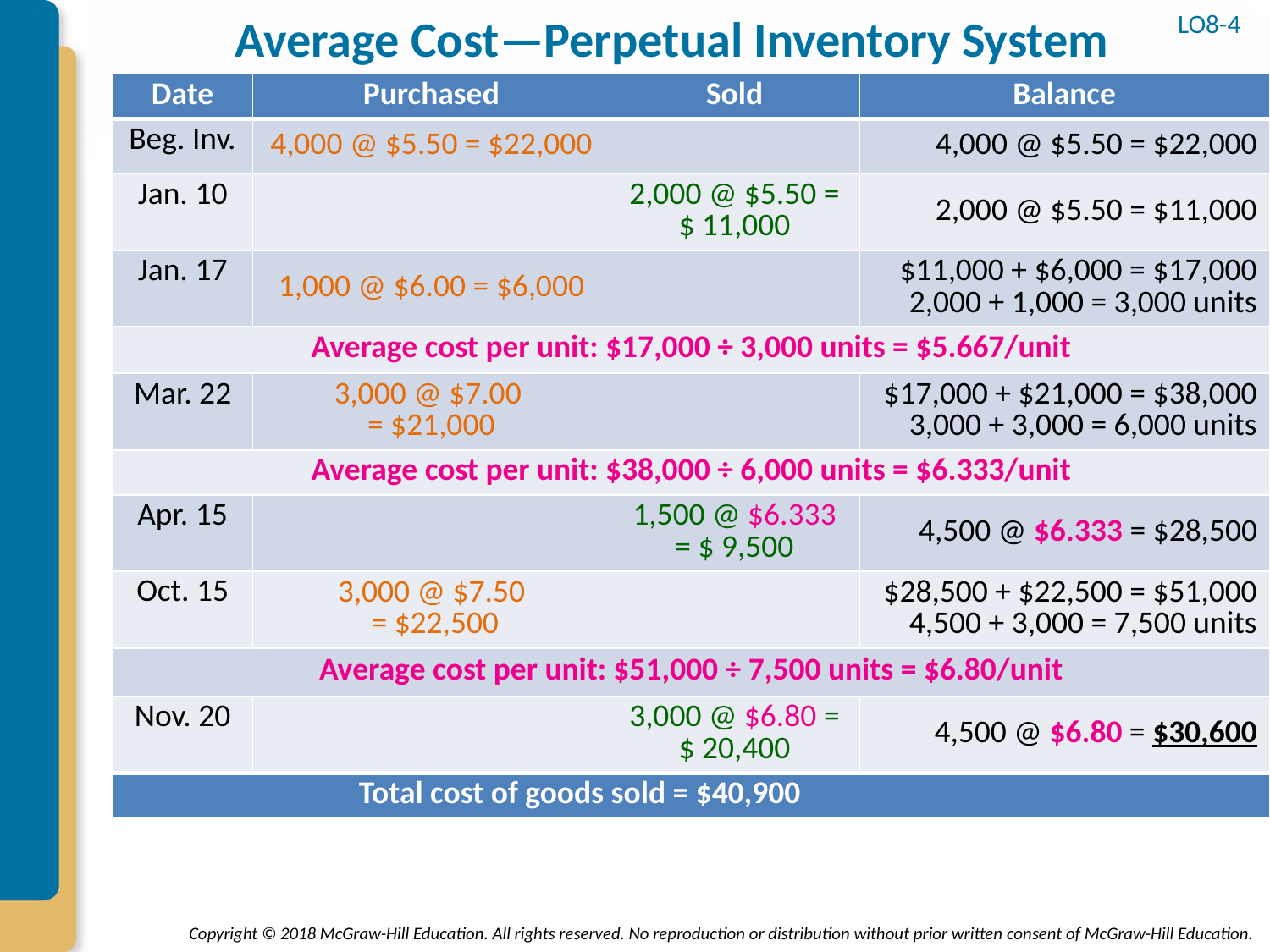

LO8-4
# Average Cost—Perpetual Inventory System
| Date | Purchased | Sold | Balance |
| --- | --- | --- | --- |
| Beg. Inv. | 4,000 @ $5.50 = $22,000 |  | 4,000 @ $5.50 = $22,000 |
| Jan. 10 |  | 2,000 @ $5.50 = $ 11,000 | 2,000 @ $5.50 = $11,000 |
| Jan. 17 | 1,000 @ $6.00 = $6,000 |  | $11,000 + $6,000 = $17,000 2,000 + 1,000 = 3,000 units |
| Average cost per unit: $17,000 ÷ 3,000 units = $5.667/unit |  |  |  |
| Mar. 22 | 3,000 @ $7.00 = $21,000 |  | $17,000 + $21,000 = $38,000 3,000 + 3,000 = 6,000 units |
| Average cost per unit: $38,000 ÷ 6,000 units = $6.333/unit |  |  |  |
| Apr. 15 |  | 1,500 @ $6.333 = $ 9,500 | 4,500 @ $6.333 = $28,500 |
| Oct. 15 | 3,000 @ $7.50 = $22,500 |  | $28,500 + $22,500 = $51,000 4,500 + 3,000 = 7,500 units |
| Average cost per unit: $51,000 ÷ 7,500 units = $6.80/unit |  |  |  |
| Nov. 20 |  | 3,000 @ $6.80 = $ 20,400 | 4,500 @ $6.80 = $30,600 |
| Total cost of goods sold = $40,900 |  |  |  |